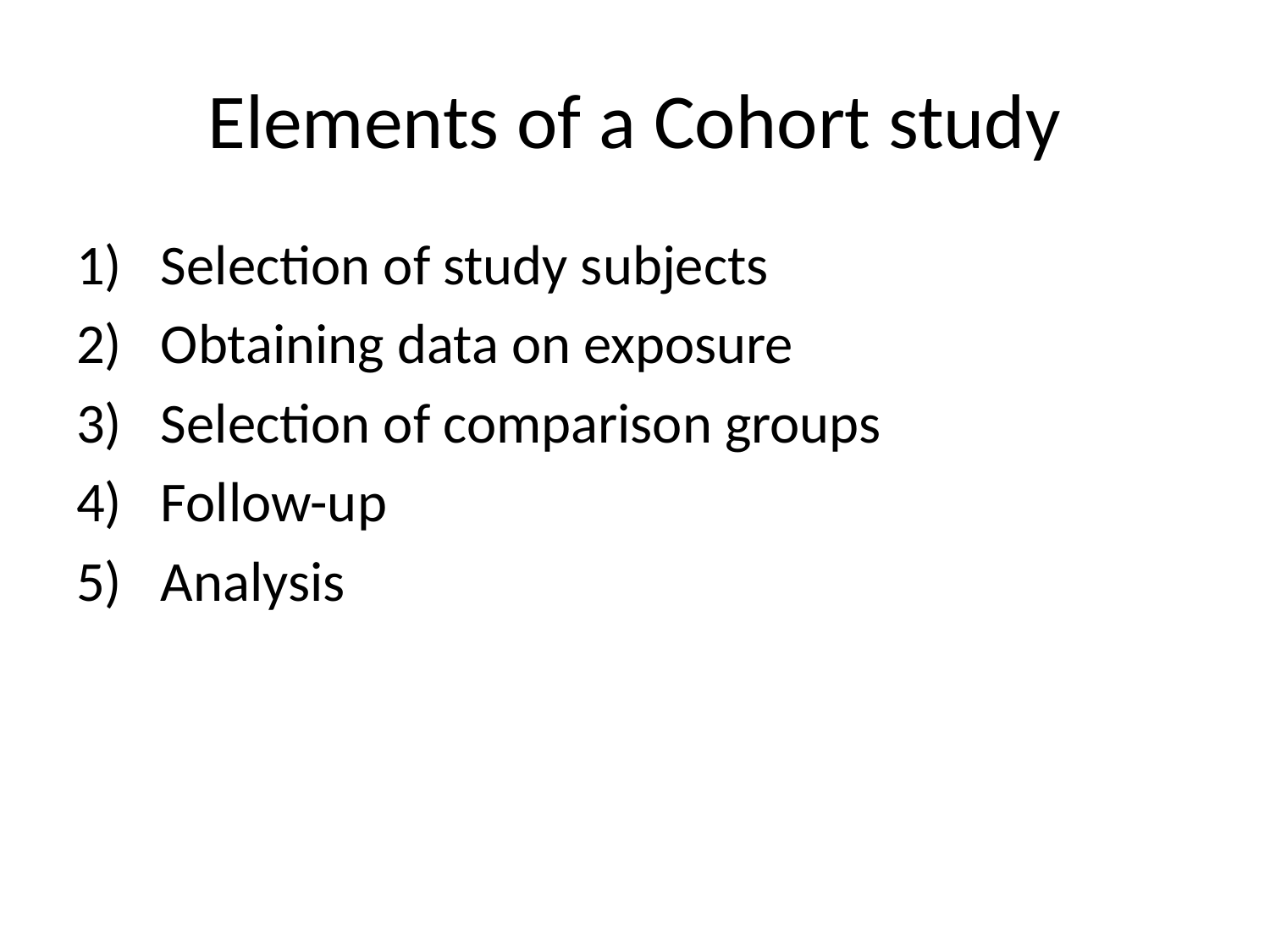

# Elements of a Cohort study
Selection of study subjects
Obtaining data on exposure
Selection of comparison groups
Follow-up
Analysis